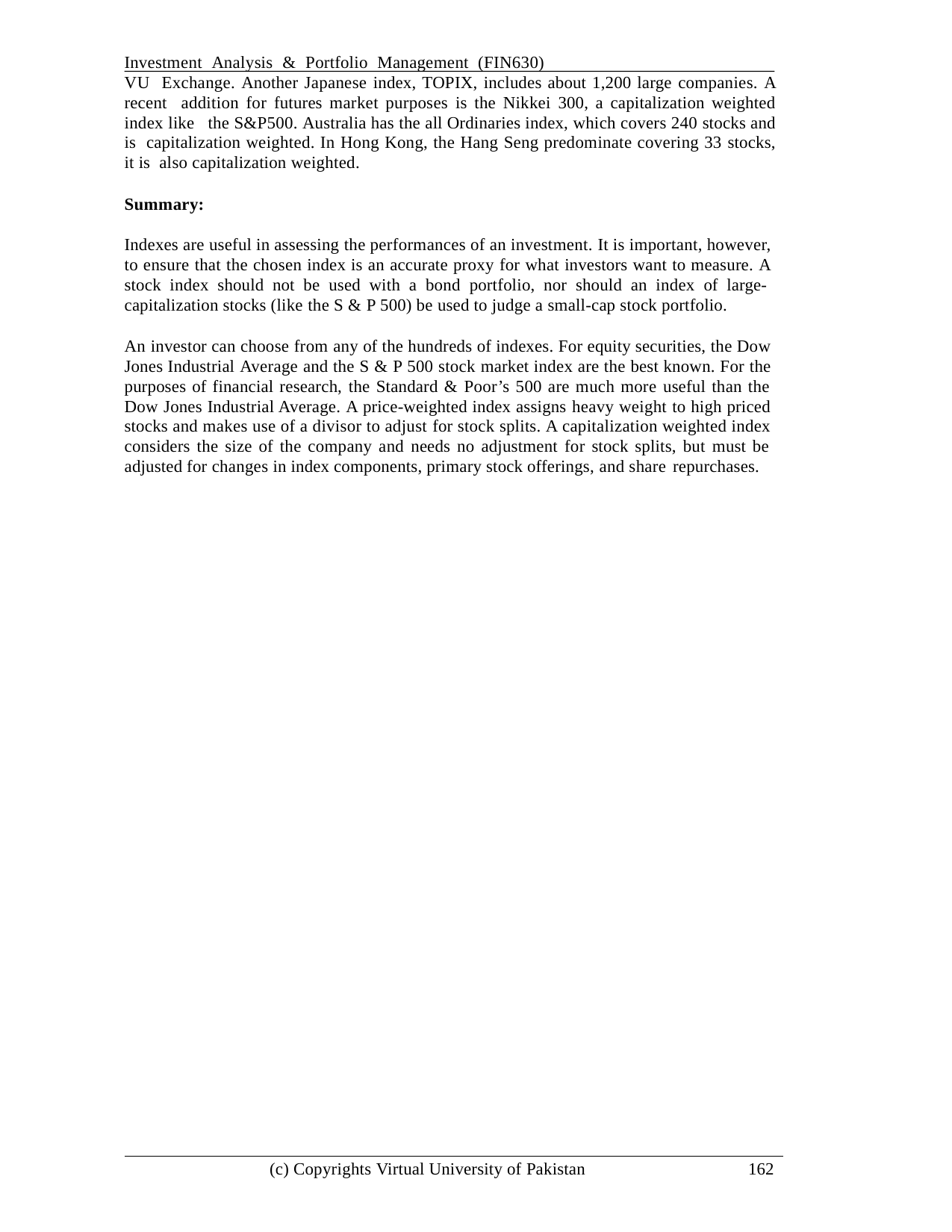

Investment Analysis & Portfolio Management (FIN630)	VU  Exchange. Another Japanese index, TOPIX, includes about 1,200 large companies. A recent  addition for futures market purposes is the Nikkei 300, a capitalization weighted index like  the S&P500. Australia has the all Ordinaries index, which covers 240 stocks and is  capitalization weighted. In Hong Kong, the Hang Seng predominate covering 33 stocks, it is  also capitalization weighted.

Summary:

Indexes are useful in assessing the performances of an investment. It is important, however,  to ensure that the chosen index is an accurate proxy for what investors want to measure. A  stock index should not be used with a bond portfolio, nor should an index of large-  capitalization stocks (like the S & P 500) be used to judge a small-cap stock portfolio.

An investor can choose from any of the hundreds of indexes. For equity securities, the Dow  Jones Industrial Average and the S & P 500 stock market index are the best known. For the  purposes of financial research, the Standard & Poor’s 500 are much more useful than the  Dow Jones Industrial Average. A price-weighted index assigns heavy weight to high priced  stocks and makes use of a divisor to adjust for stock splits. A capitalization weighted index  considers the size of the company and needs no adjustment for stock splits, but must be  adjusted for changes in index components, primary stock offerings, and share repurchases.

(c) Copyrights Virtual University of Pakistan
162